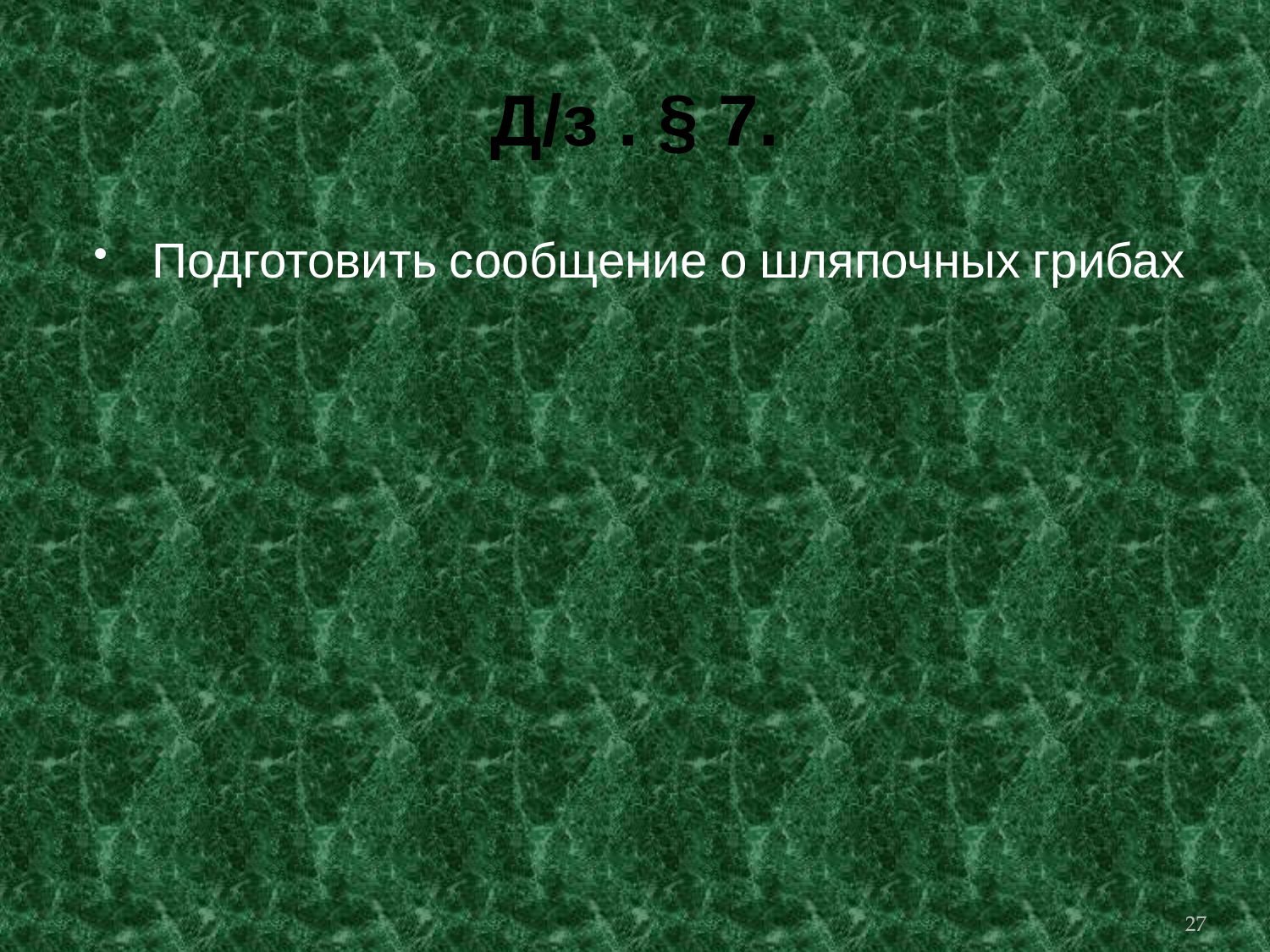

# Д/з . § 7.
Подготовить сообщение о шляпочных грибах
27